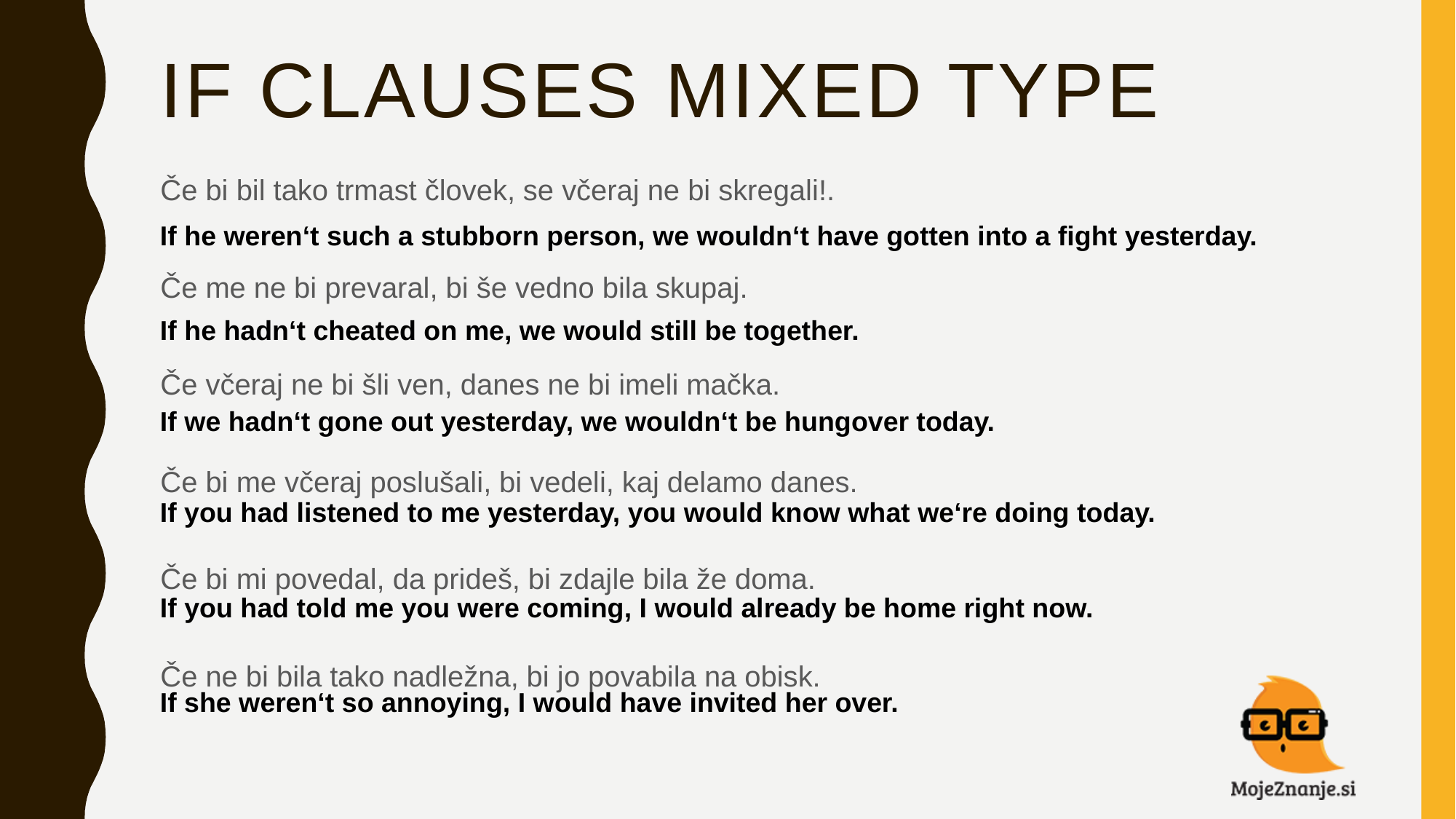

# IF CLAUSES MIXED type
Če bi bil tako trmast človek, se včeraj ne bi skregali!.

Če me ne bi prevaral, bi še vedno bila skupaj.

Če včeraj ne bi šli ven, danes ne bi imeli mačka.

Če bi me včeraj poslušali, bi vedeli, kaj delamo danes.

Če bi mi povedal, da prideš, bi zdajle bila že doma.

Če ne bi bila tako nadležna, bi jo povabila na obisk.
If he weren‘t such a stubborn person, we wouldn‘t have gotten into a fight yesterday.
If he hadn‘t cheated on me, we would still be together.
If we hadn‘t gone out yesterday, we wouldn‘t be hungover today.
If you had listened to me yesterday, you would know what we‘re doing today.
If you had told me you were coming, I would already be home right now.
If she weren‘t so annoying, I would have invited her over.